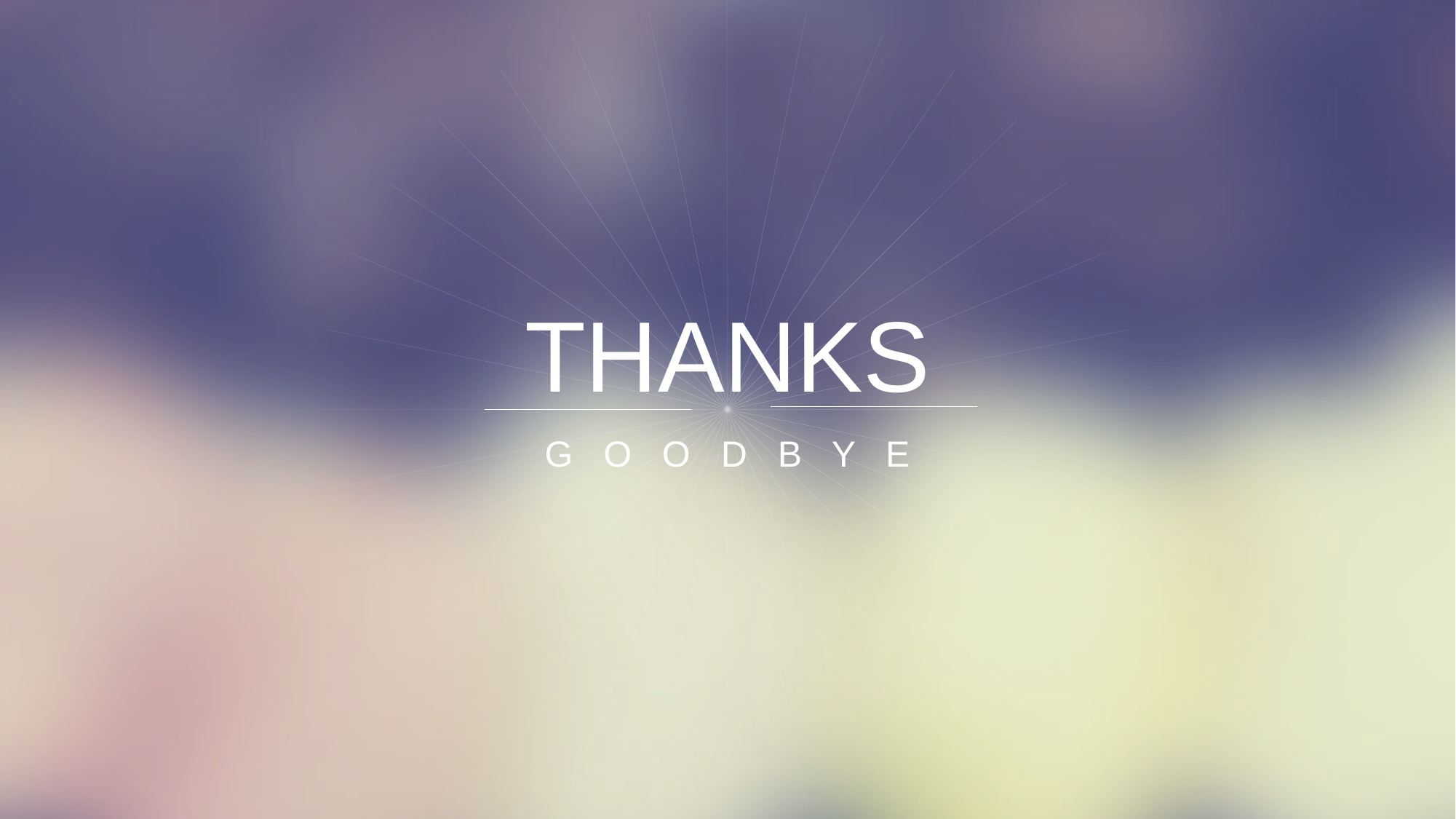

# THANKS
G   O   O   D   B   Y   E